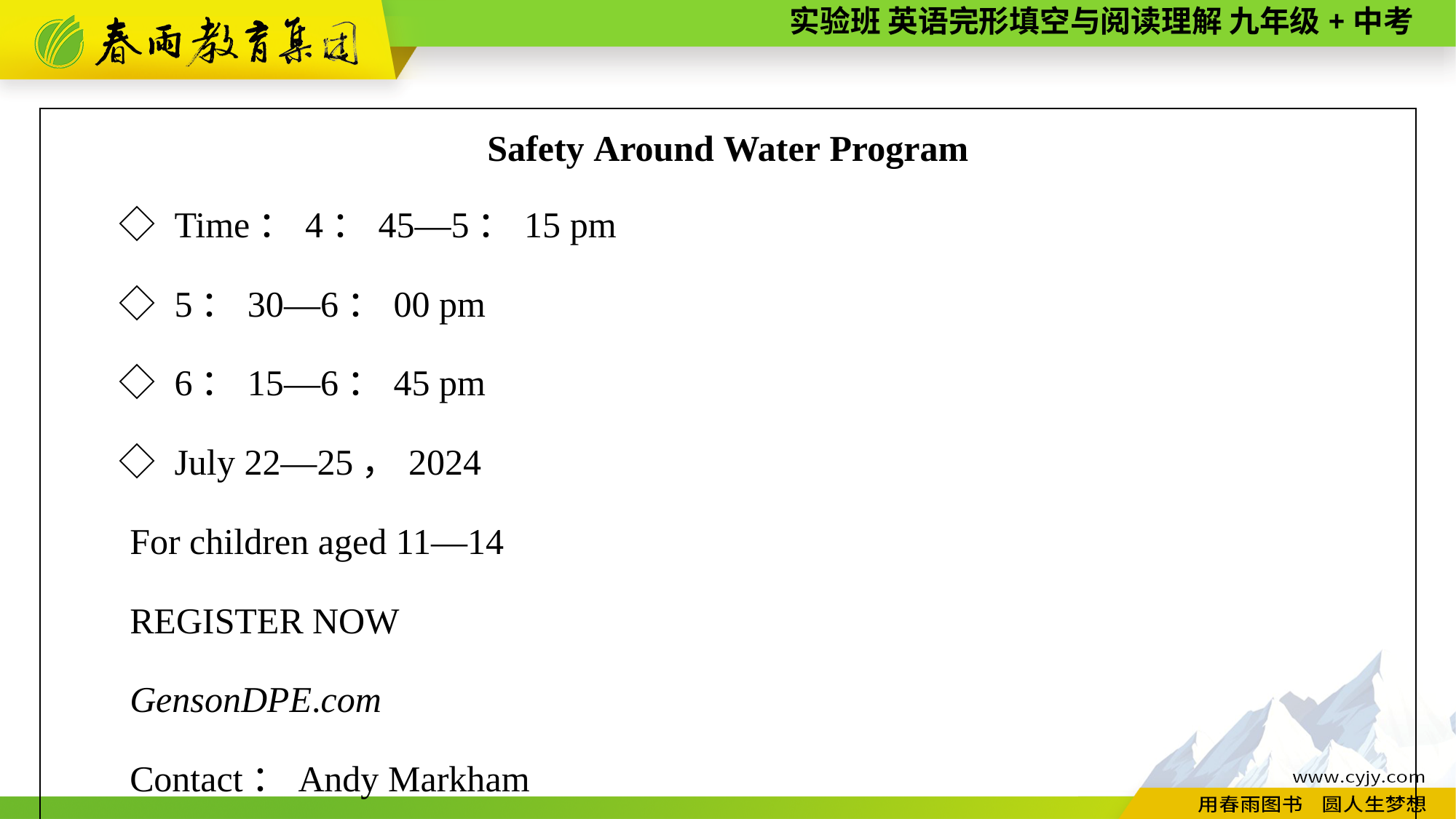

| Safety Around Water Program 　　◇ Time：4：45—5：15 pm 　　◇ 5：30—6：00 pm 　　◇ 6：15—6：45 pm 　　◇ July 22—25，2024 　　For children aged 11—14 　　REGISTER NOW 　　GensonDPE.com 　　Contact：Andy Markham 　　Email：andy@gensondpe.com |
| --- |